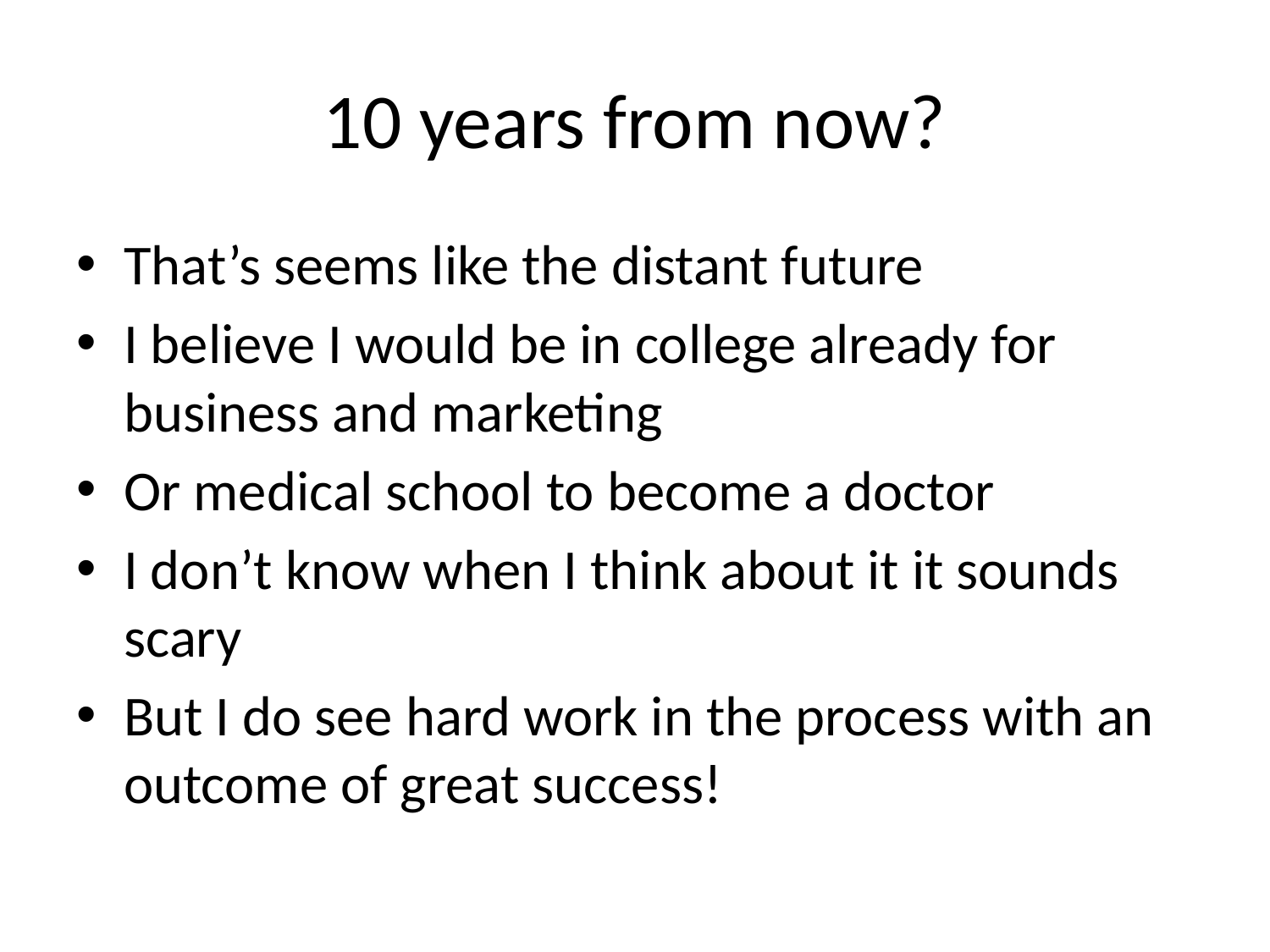

# 10 years from now?
That’s seems like the distant future
I believe I would be in college already for business and marketing
Or medical school to become a doctor
I don’t know when I think about it it sounds scary
But I do see hard work in the process with an outcome of great success!